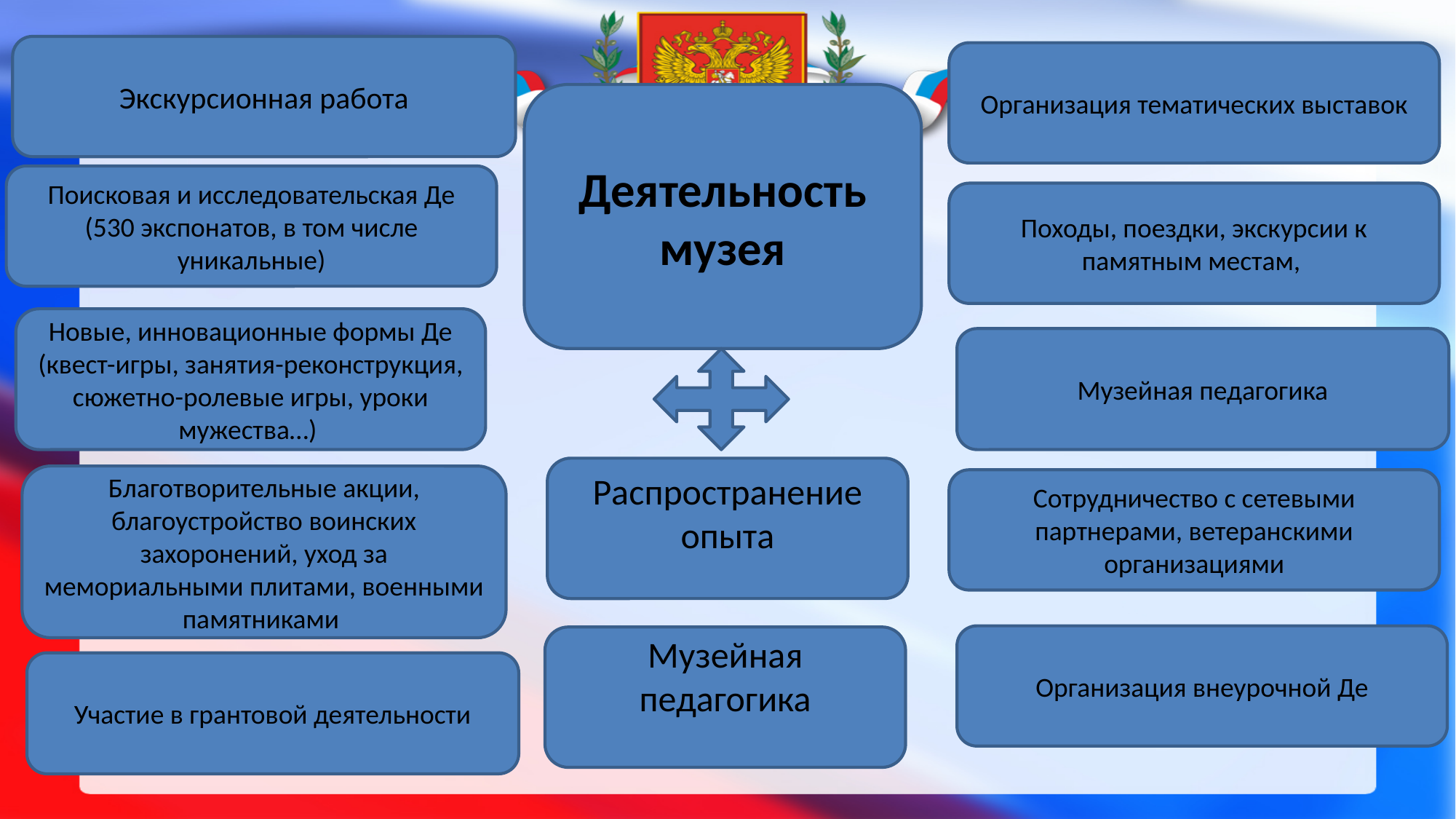

Экскурсионная работа
Организация тематических выставок
Деятельность музея
Поисковая и исследовательская Де
(530 экспонатов, в том числе уникальные)
Походы, поездки, экскурсии к памятным местам,
Новые, инновационные формы Де
(квест-игры, занятия-реконструкция, сюжетно-ролевые игры, уроки мужества…)
Музейная педагогика

Распространение опыта

Благотворительные акции, благоустройство воинских захоронений, уход за мемориальными плитами, военными памятниками
Сотрудничество с сетевыми партнерами, ветеранскими организациями
Организация внеурочной Де
Музейная педагогика

Участие в грантовой деятельности